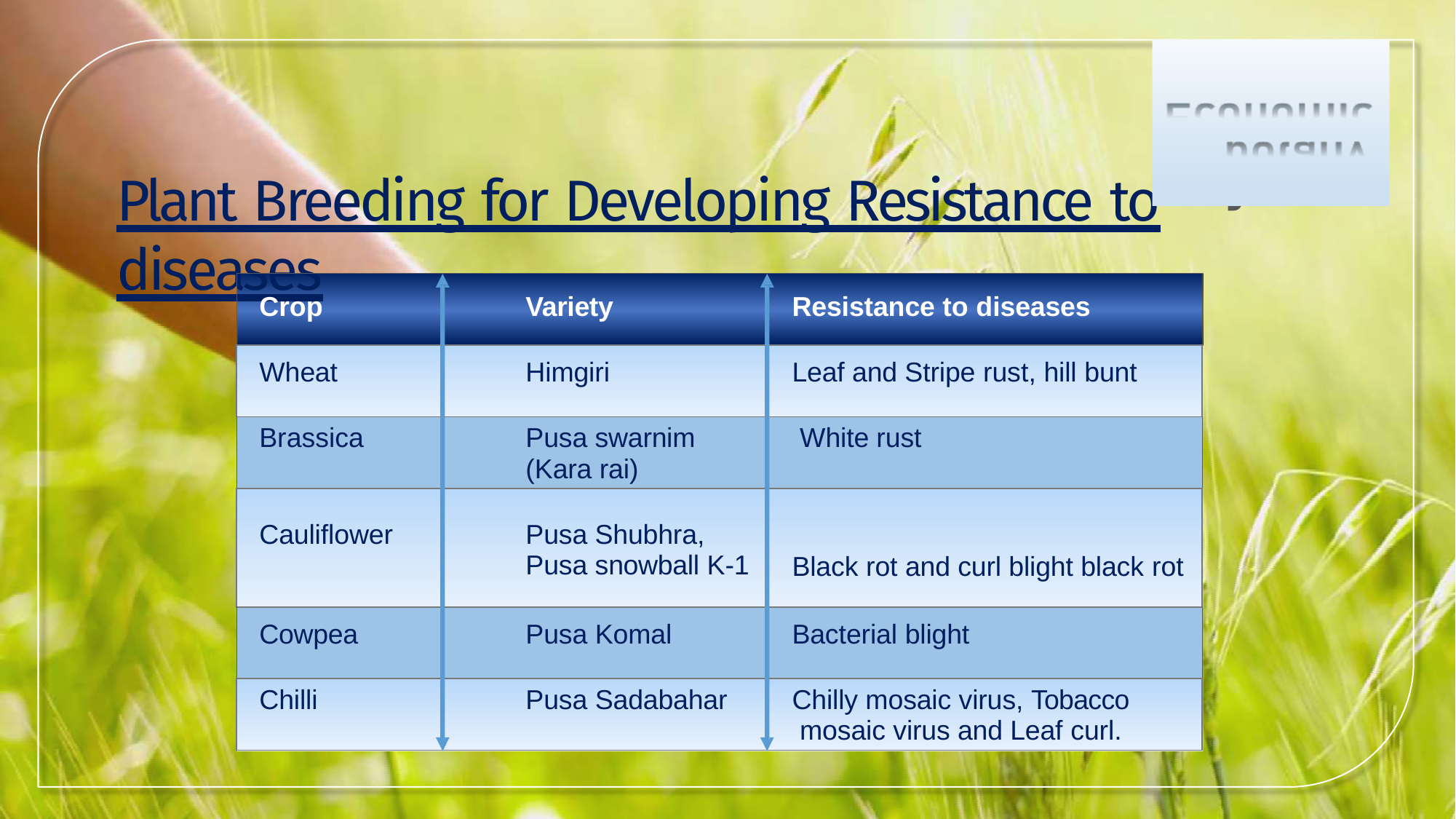

# Economic
botany

Plant Breeding for Developing Resistance to diseases
| Crop | Variety | Resistance to diseases |
| --- | --- | --- |
| Wheat | Himgiri | Leaf and Stripe rust, hill bunt |
| Brassica | Pusa swarnim (Kara rai) | White rust |
| Cauliflower | Pusa Shubhra, Pusa snowball K-1 | Black rot and curl blight black rot |
| Cowpea | Pusa Komal | Bacterial blight |
| Chilli | Pusa Sadabahar | Chilly mosaic virus, Tobacco mosaic virus and Leaf curl. |